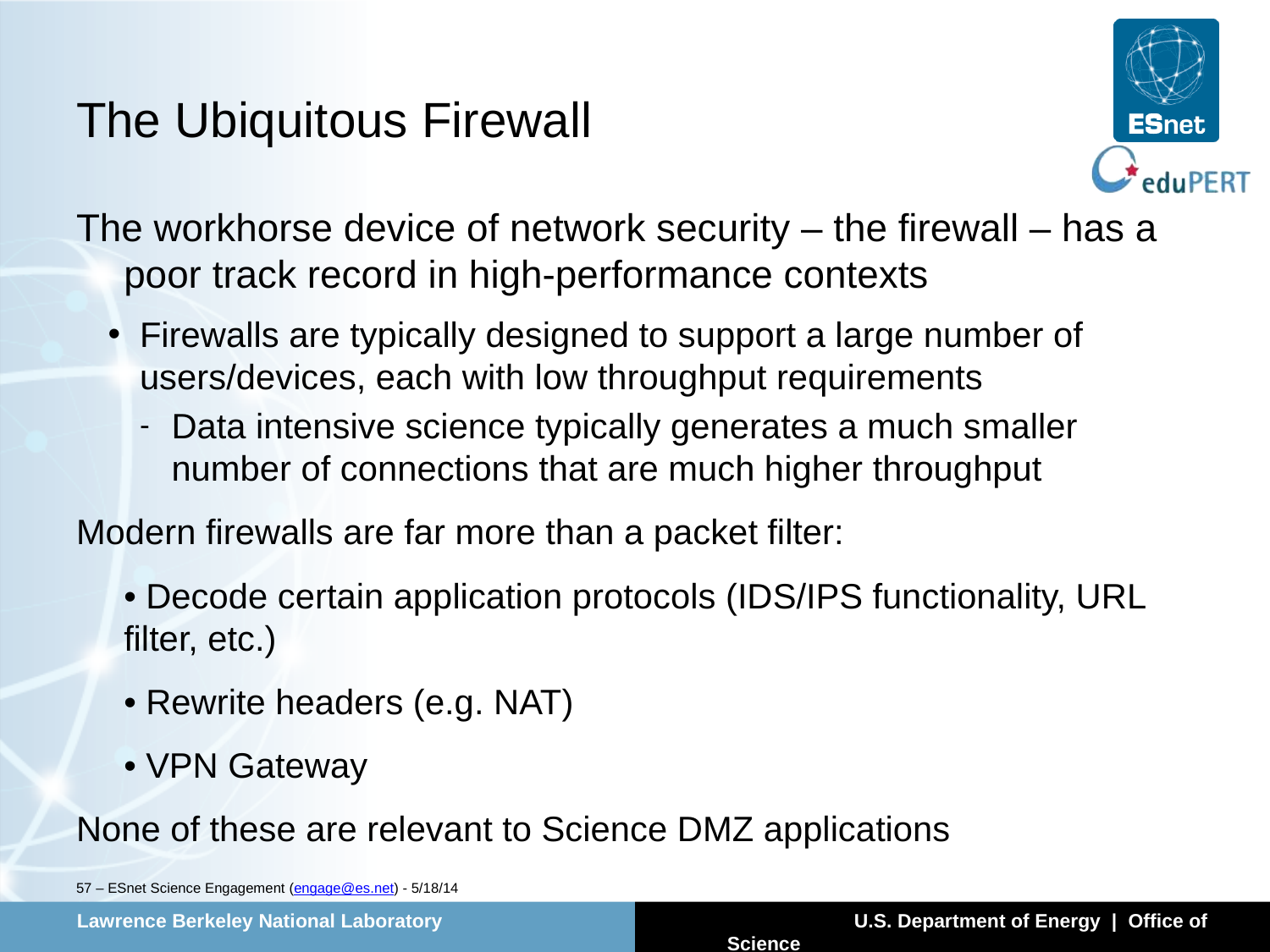

# The Ubiquitous Firewall
The workhorse device of network security – the firewall – has a poor track record in high-performance contexts
Firewalls are typically designed to support a large number of users/devices, each with low throughput requirements
Data intensive science typically generates a much smaller number of connections that are much higher throughput
Modern firewalls are far more than a packet filter:
	• Decode certain application protocols (IDS/IPS functionality, URL filter, etc.)
	• Rewrite headers (e.g. NAT)
	• VPN Gateway
None of these are relevant to Science DMZ applications
57 – ESnet Science Engagement (engage@es.net) - 5/18/14